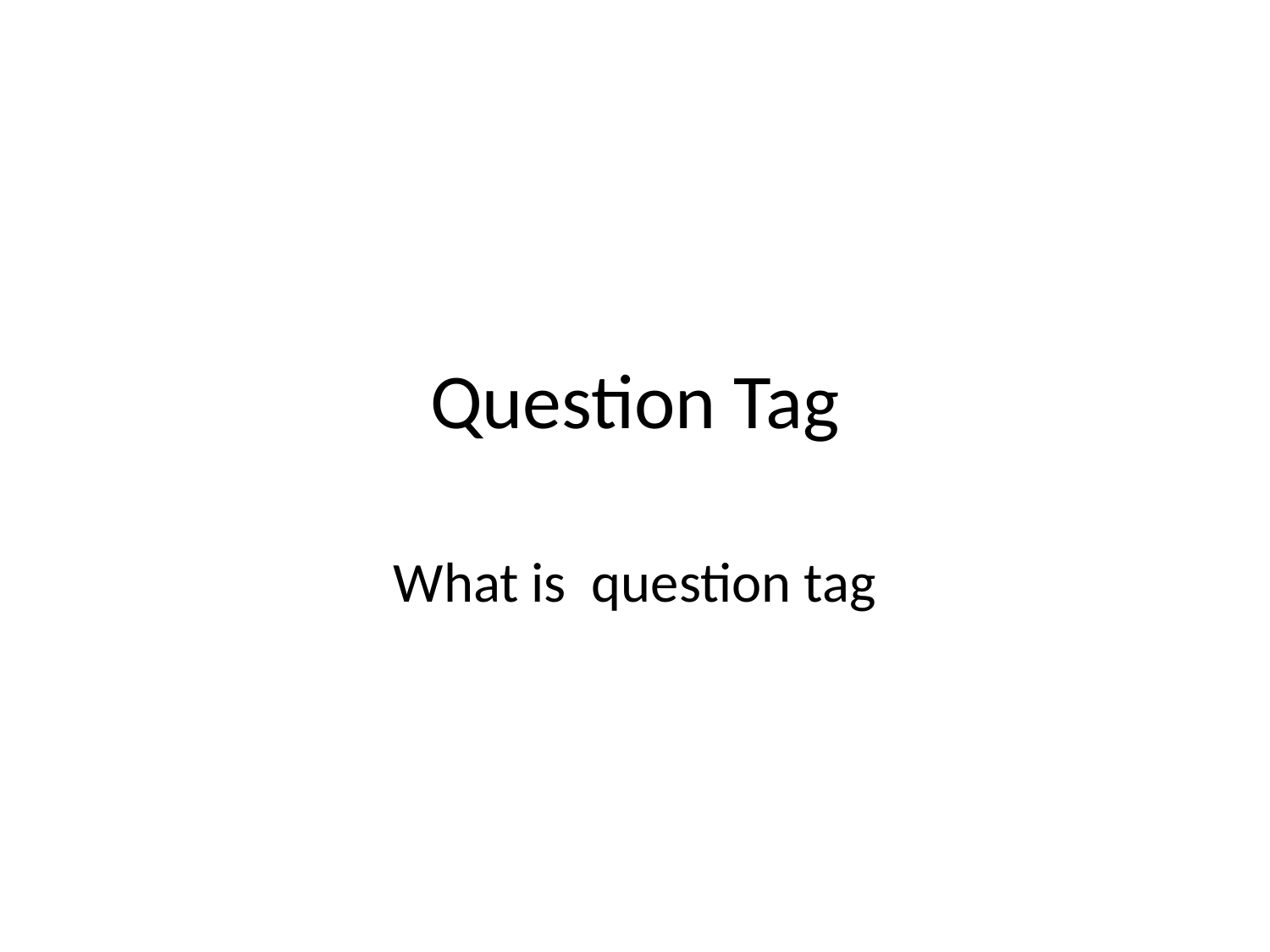

# Question Tag
What is  question tag